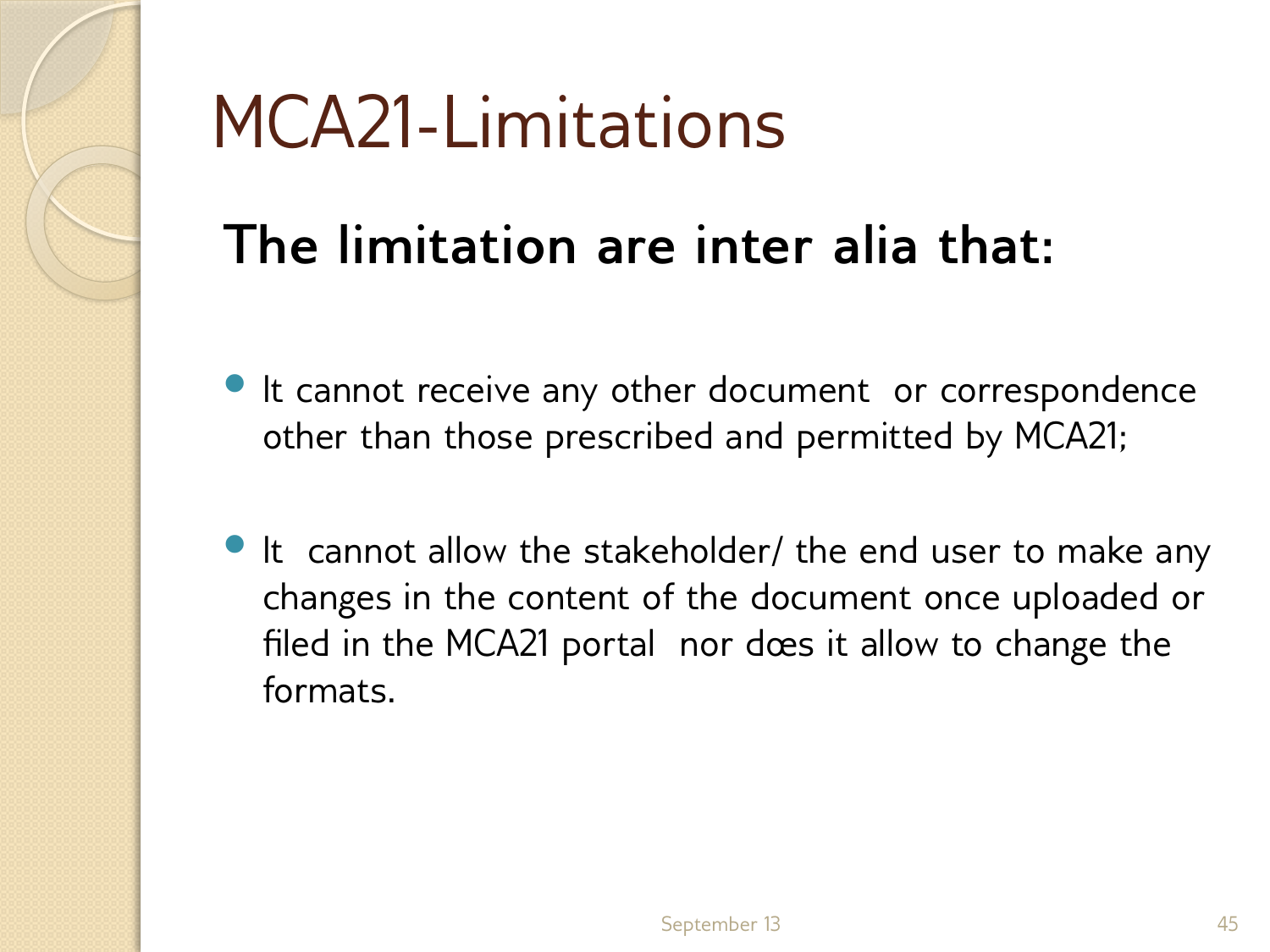

# MCA21-Limitations
The limitation are inter alia that:

It cannot receive any other document  or correspondence other than those prescribed and permitted by MCA21;

It  cannot allow the stakeholder/ the end user to make any changes in the content of the document once uploaded or filed in the MCA21 portal  nor does it allow to change the formats.

September 13
45